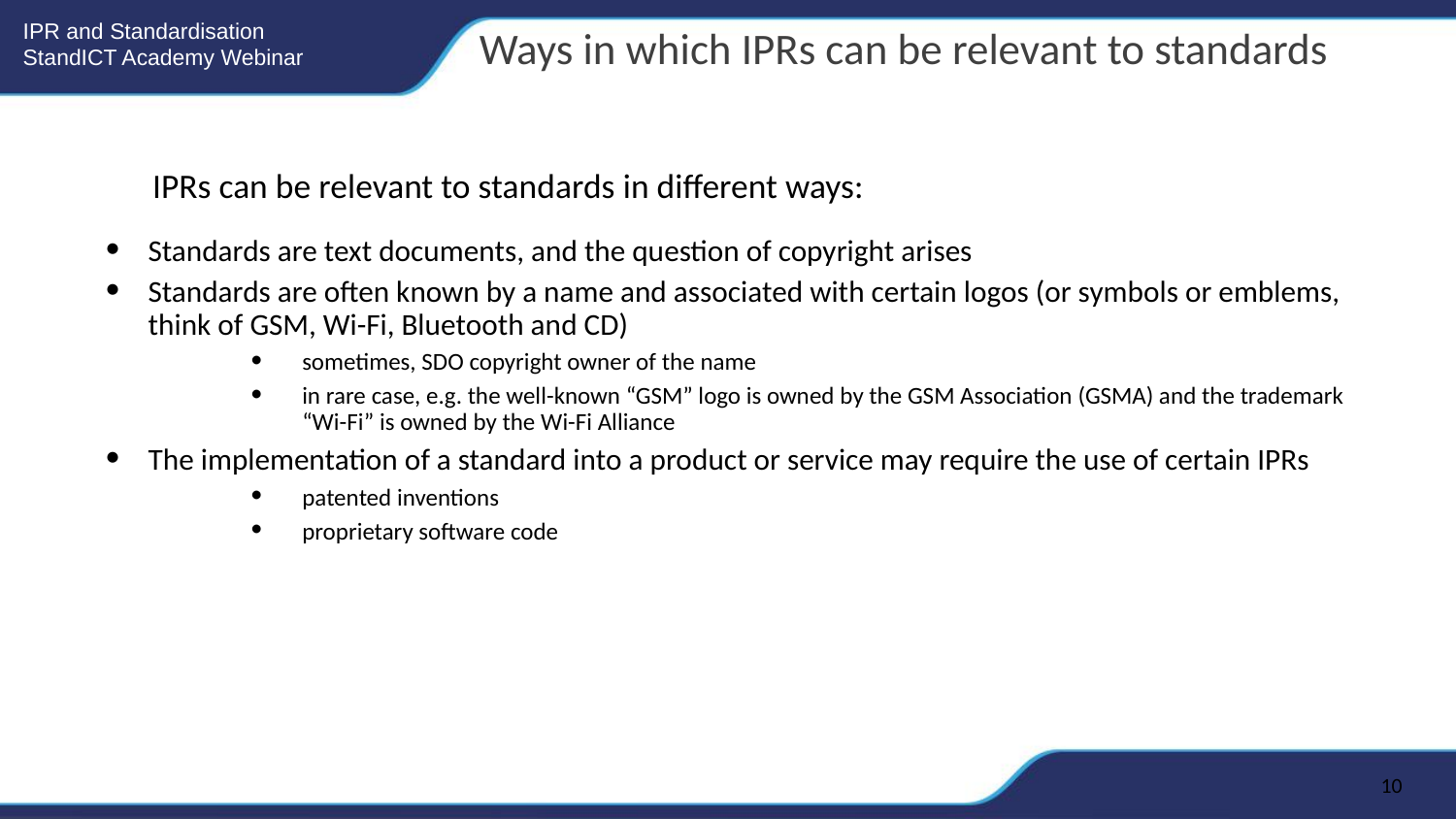

Ways in which IPRs can be relevant to standards
IPRs can be relevant to standards in different ways:
Standards are text documents, and the question of copyright arises
Standards are often known by a name and associated with certain logos (or symbols or emblems, think of GSM, Wi-Fi, Bluetooth and CD)
sometimes, SDO copyright owner of the name
in rare case, e.g. the well-known “GSM” logo is owned by the GSM Association (GSMA) and the trademark
“Wi-Fi” is owned by the Wi-Fi Alliance
The implementation of a standard into a product or service may require the use of certain IPRs
patented inventions
proprietary software code